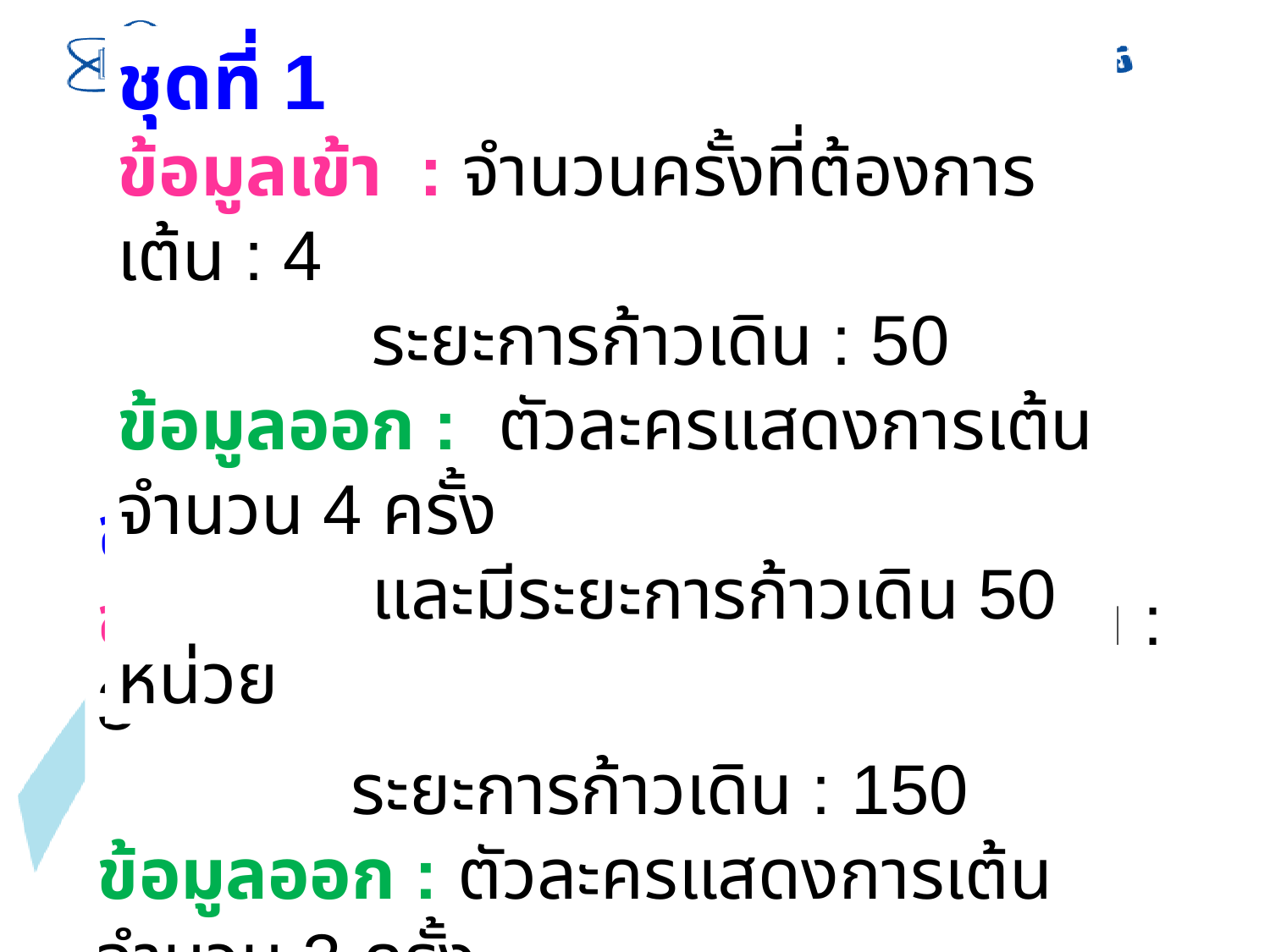

ชุดที่ 1
ข้อมูลเข้า  : จำนวนครั้งที่ต้องการเต้น : 4
		ระยะการก้าวเดิน : 50
ข้อมูลออก :	ตัวละครแสดงการเต้นจำนวน 4 ครั้ง
		และมีระยะการก้าวเดิน 50 หน่วย
ชุดที่ 2
ข้อมูลเข้า  : จำนวนครั้งที่ต้องการเต้น : 3
		ระยะการก้าวเดิน : 150
ข้อมูลออก : ตัวละครแสดงการเต้นจำนวน 3 ครั้ง
		และมีระยะการก้าวเดิน 150 หน่วย